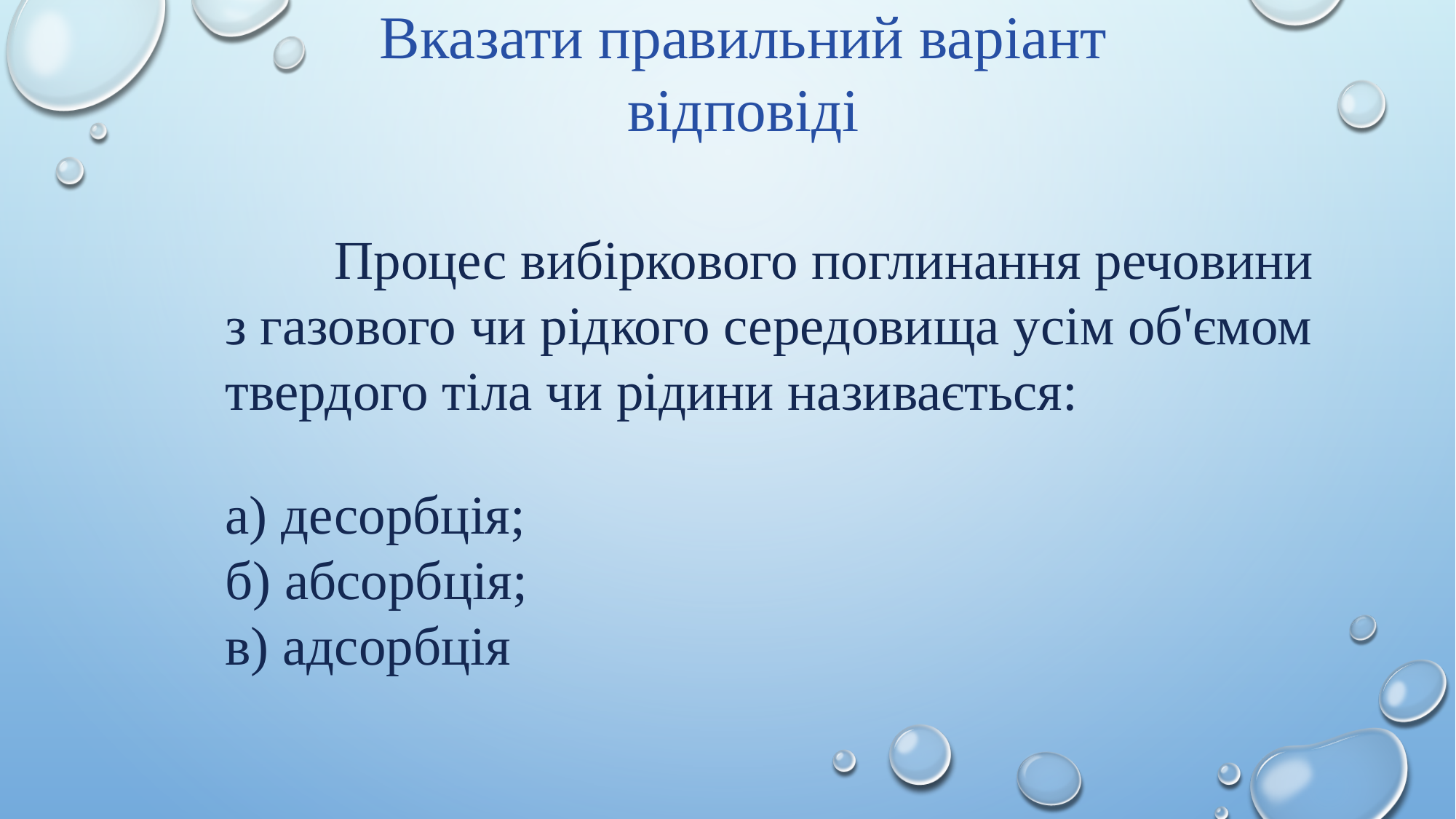

Вказати правильний варіант
відповіді

	Процес вибіркового поглинання речовини
з газового чи рідкого середовища усім об'ємом твердого тіла чи рідини називається:

а) десорбція;
б) абсорбція;
в) адсорбція